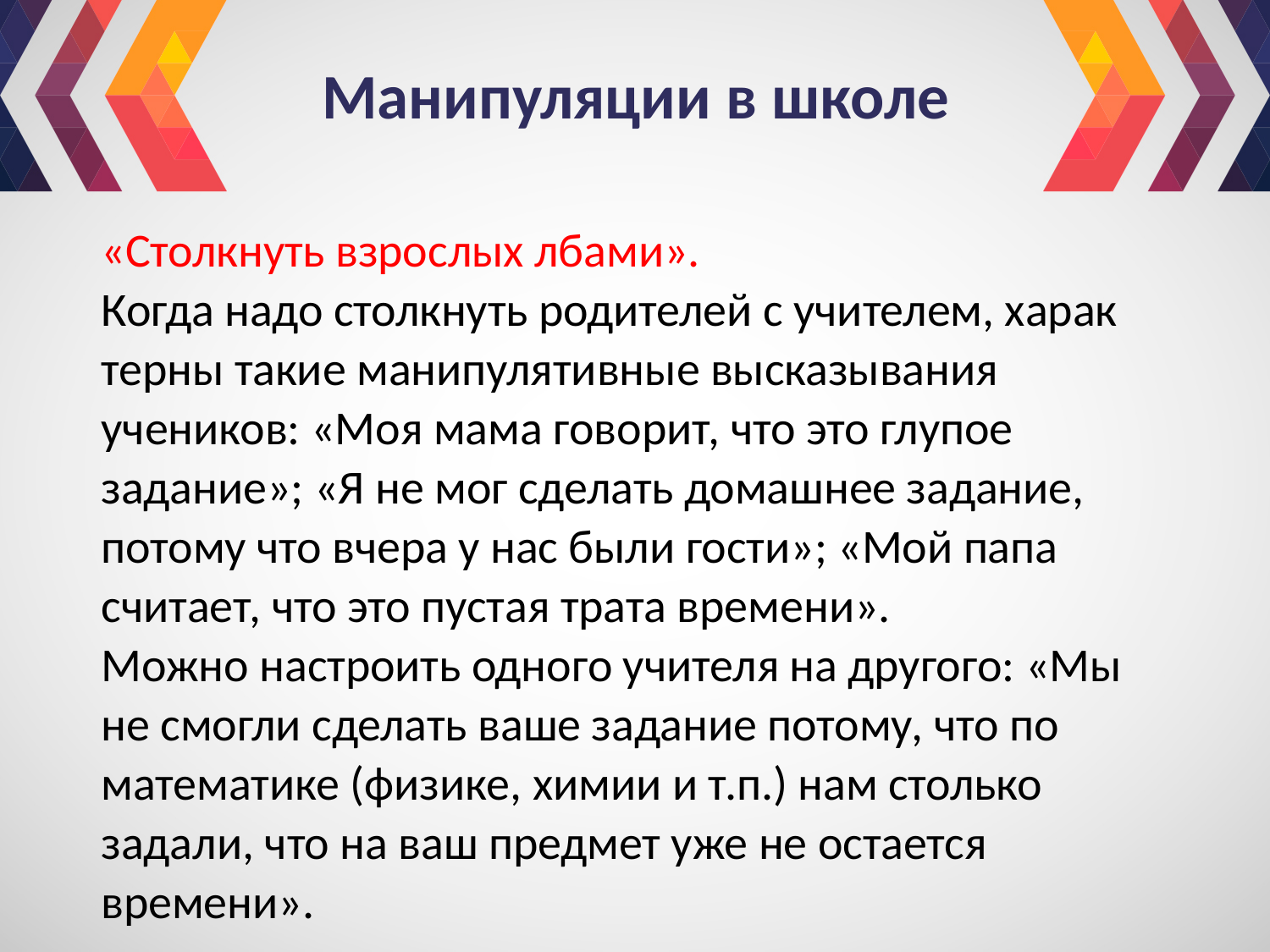

# Манипуляции в школе
«Столкнуть взрослых лбами».
Когда надо столкнуть родителей с учителем, харак­терны такие манипулятивные высказывания учеников: «Моя мама говорит, что это глупое задание»; «Я не мог сделать домашнее задание, потому что вчера у нас были гости»; «Мой папа считает, что это пустая трата вре­мени».
Можно настроить одного учителя на другого: «Мы не смогли сделать ваше задание потому, что по матема­тике (физике, химии и т.п.) нам столько задали, что на ваш предмет уже не остается времени».